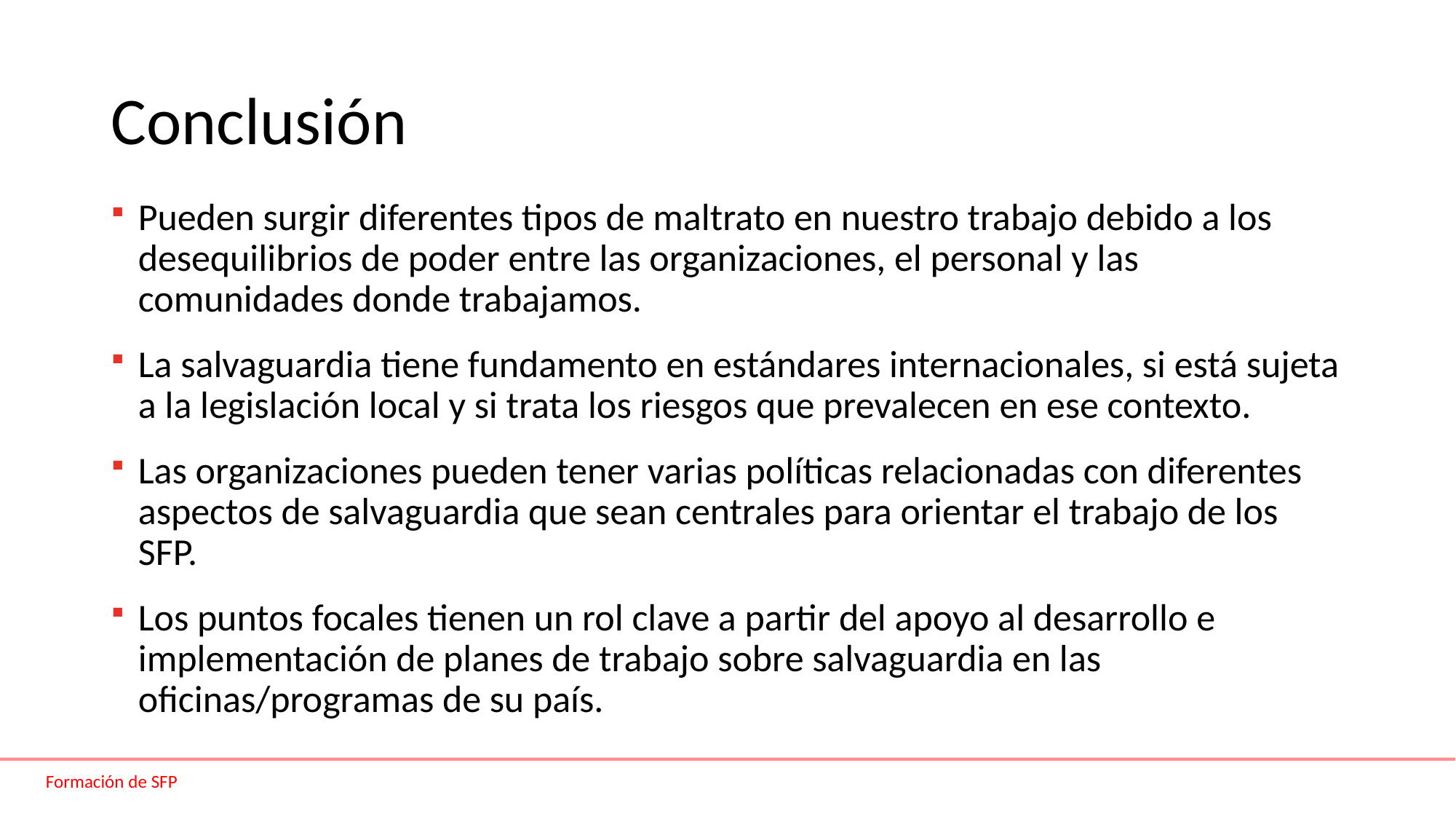

# Conclusión
Pueden surgir diferentes tipos de maltrato en nuestro trabajo debido a los desequilibrios de poder entre las organizaciones, el personal y las comunidades donde trabajamos.
La salvaguardia tiene fundamento en estándares internacionales, si está sujeta a la legislación local y si trata los riesgos que prevalecen en ese contexto.
Las organizaciones pueden tener varias políticas relacionadas con diferentes aspectos de salvaguardia que sean centrales para orientar el trabajo de los SFP.
Los puntos focales tienen un rol clave a partir del apoyo al desarrollo e implementación de planes de trabajo sobre salvaguardia en las oficinas/programas de su país.

Formación de SFP